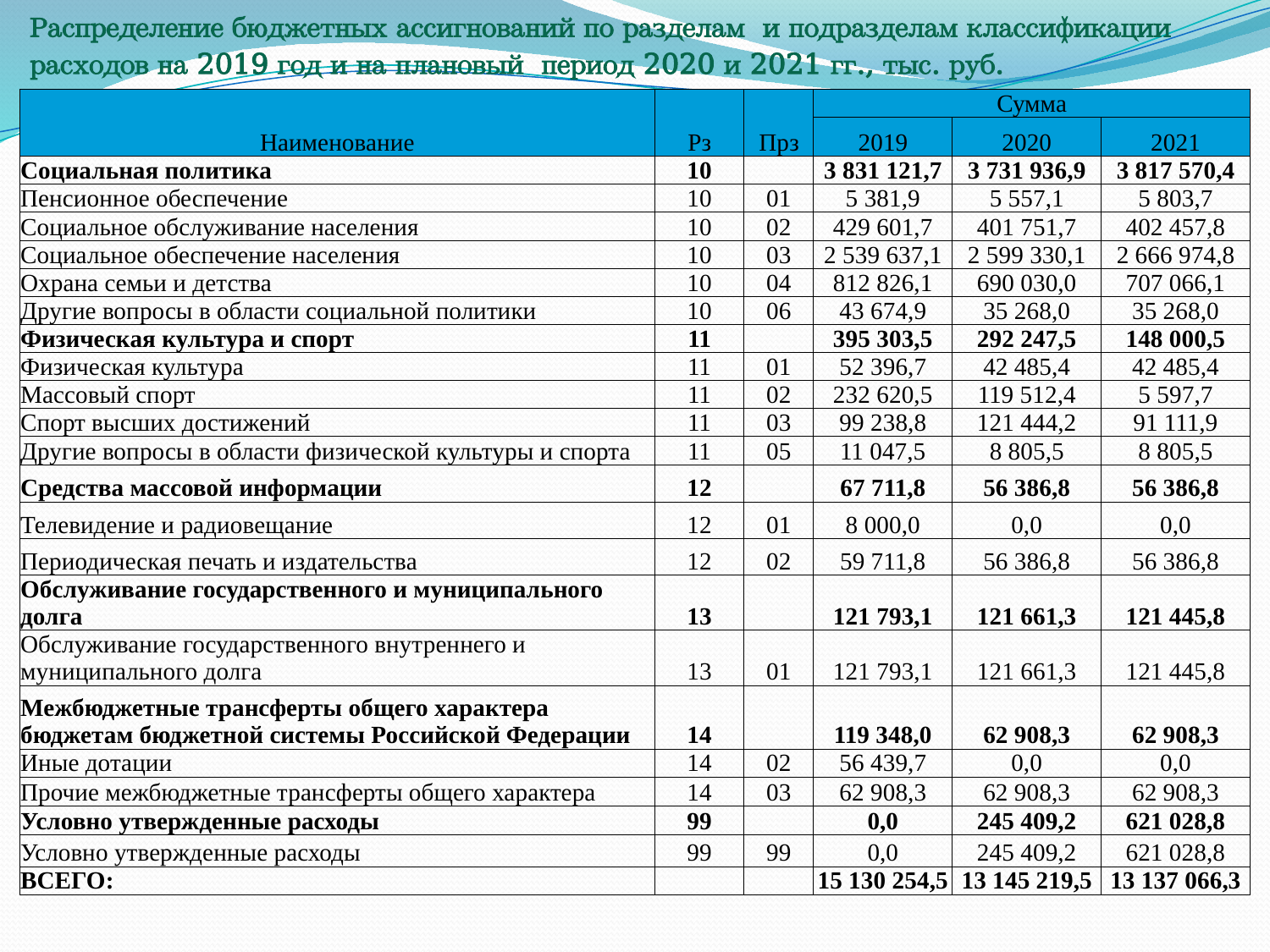

# Распределение бюджетных ассигнований по разделам  и подразделам классификации расходов на 2019 год и на плановый  период 2020 и 2021 гг., тыс. руб.
| Наименование | Рз | Прз | Сумма |  |  |
| --- | --- | --- | --- | --- | --- |
|  |  |  | 2019 | 2020 | 2021 |
| Социальная политика | 10 |  | 3 831 121,7 | 3 731 936,9 | 3 817 570,4 |
| Пенсионное обеспечение | 10 | 01 | 5 381,9 | 5 557,1 | 5 803,7 |
| Социальное обслуживание населения | 10 | 02 | 429 601,7 | 401 751,7 | 402 457,8 |
| Социальное обеспечение населения | 10 | 03 | 2 539 637,1 | 2 599 330,1 | 2 666 974,8 |
| Охрана семьи и детства | 10 | 04 | 812 826,1 | 690 030,0 | 707 066,1 |
| Другие вопросы в области социальной политики | 10 | 06 | 43 674,9 | 35 268,0 | 35 268,0 |
| Физическая культура и спорт | 11 |  | 395 303,5 | 292 247,5 | 148 000,5 |
| Физическая культура | 11 | 01 | 52 396,7 | 42 485,4 | 42 485,4 |
| Массовый спорт | 11 | 02 | 232 620,5 | 119 512,4 | 5 597,7 |
| Спорт высших достижений | 11 | 03 | 99 238,8 | 121 444,2 | 91 111,9 |
| Другие вопросы в области физической культуры и спорта | 11 | 05 | 11 047,5 | 8 805,5 | 8 805,5 |
| Средства массовой информации | 12 |  | 67 711,8 | 56 386,8 | 56 386,8 |
| Телевидение и радиовещание | 12 | 01 | 8 000,0 | 0,0 | 0,0 |
| Периодическая печать и издательства | 12 | 02 | 59 711,8 | 56 386,8 | 56 386,8 |
| Обслуживание государственного и муниципального долга | 13 |  | 121 793,1 | 121 661,3 | 121 445,8 |
| Обслуживание государственного внутреннего и муниципального долга | 13 | 01 | 121 793,1 | 121 661,3 | 121 445,8 |
| Межбюджетные трансферты общего характера бюджетам бюджетной системы Российской Федерации | 14 |  | 119 348,0 | 62 908,3 | 62 908,3 |
| Иные дотации | 14 | 02 | 56 439,7 | 0,0 | 0,0 |
| Прочие межбюджетные трансферты общего характера | 14 | 03 | 62 908,3 | 62 908,3 | 62 908,3 |
| Условно утвержденные расходы | 99 |  | 0,0 | 245 409,2 | 621 028,8 |
| Условно утвержденные расходы | 99 | 99 | 0,0 | 245 409,2 | 621 028,8 |
| ВСЕГО: |  |  | 15 130 254,5 | 13 145 219,5 | 13 137 066,3 |